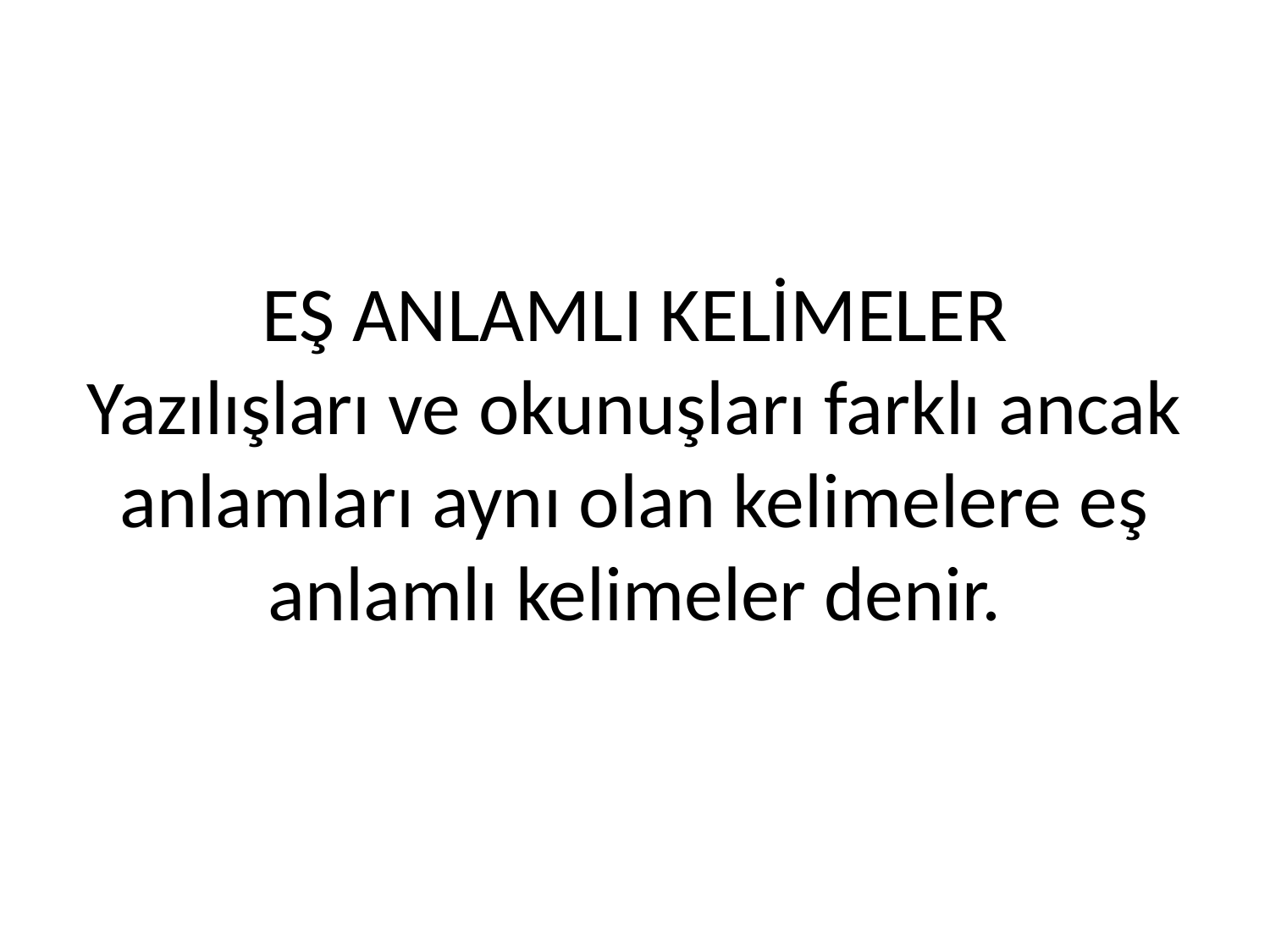

# EŞ ANLAMLI KELİMELER Yazılışları ve okunuşları farklı ancak anlamları aynı olan kelimelere eş anlamlı kelimeler denir.